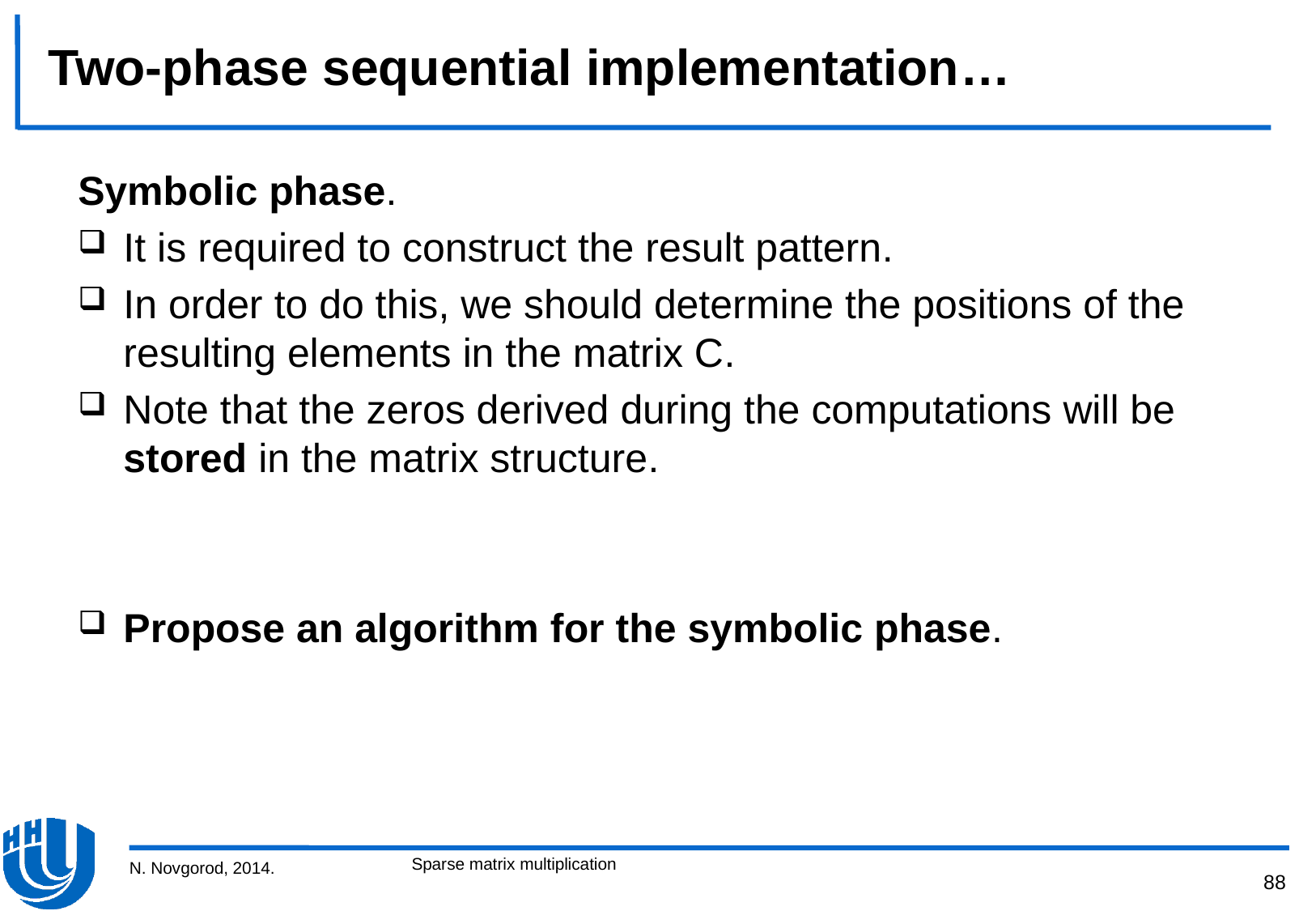

# Two-phase sequential implementation…
Symbolic phase.
It is required to construct the result pattern.
In order to do this, we should determine the positions of the resulting elements in the matrix C.
Note that the zeros derived during the computations will be stored in the matrix structure.

Propose an algorithm for the symbolic phase.
Sparse matrix multiplication
N. Novgorod, 2014.
88